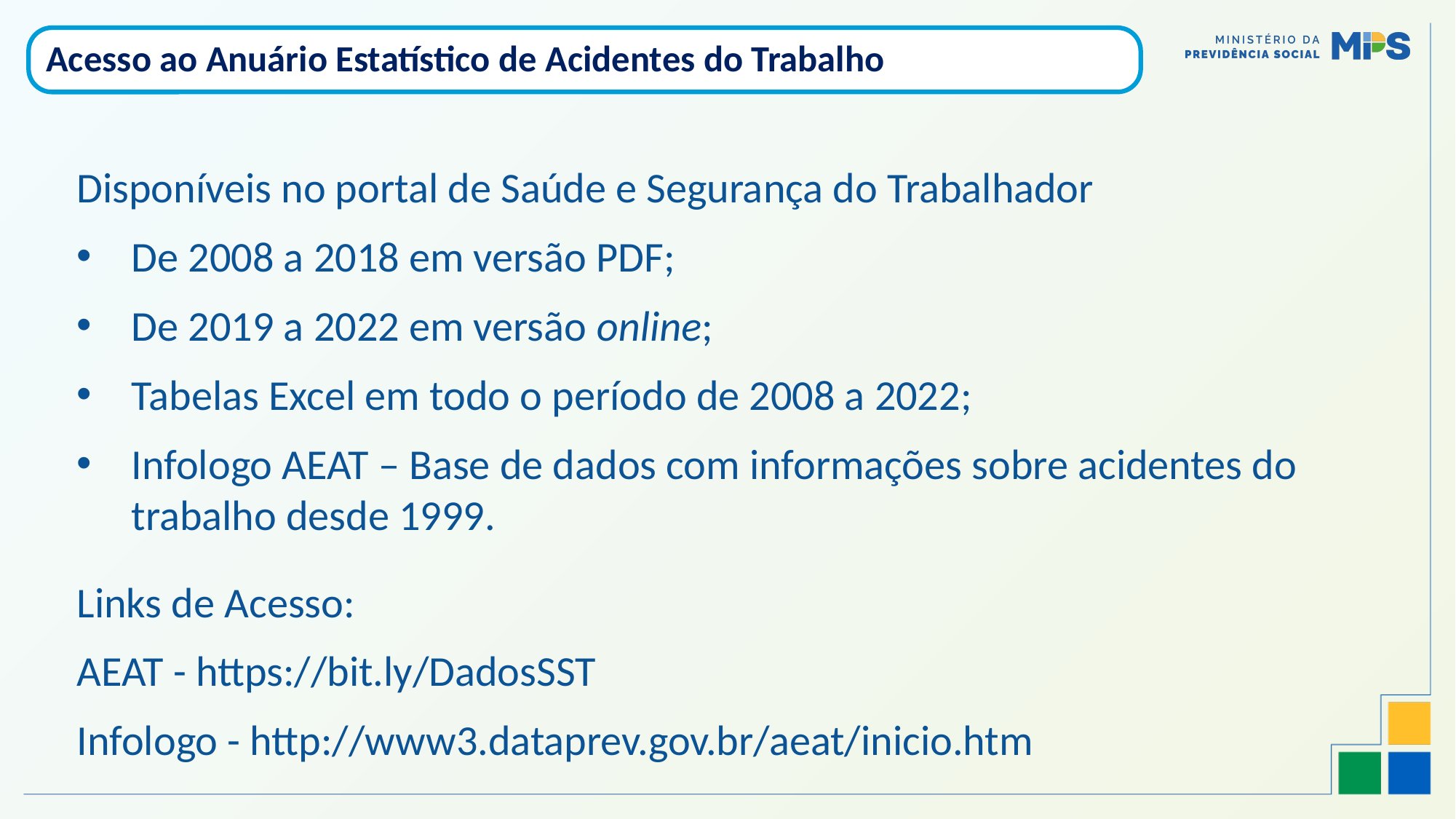

Acesso ao Anuário Estatístico de Acidentes do Trabalho
Disponíveis no portal de Saúde e Segurança do Trabalhador
De 2008 a 2018 em versão PDF;
De 2019 a 2022 em versão online;
Tabelas Excel em todo o período de 2008 a 2022;
Infologo AEAT – Base de dados com informações sobre acidentes do trabalho desde 1999.
Links de Acesso:
AEAT - https://bit.ly/DadosSST
Infologo - http://www3.dataprev.gov.br/aeat/inicio.htm